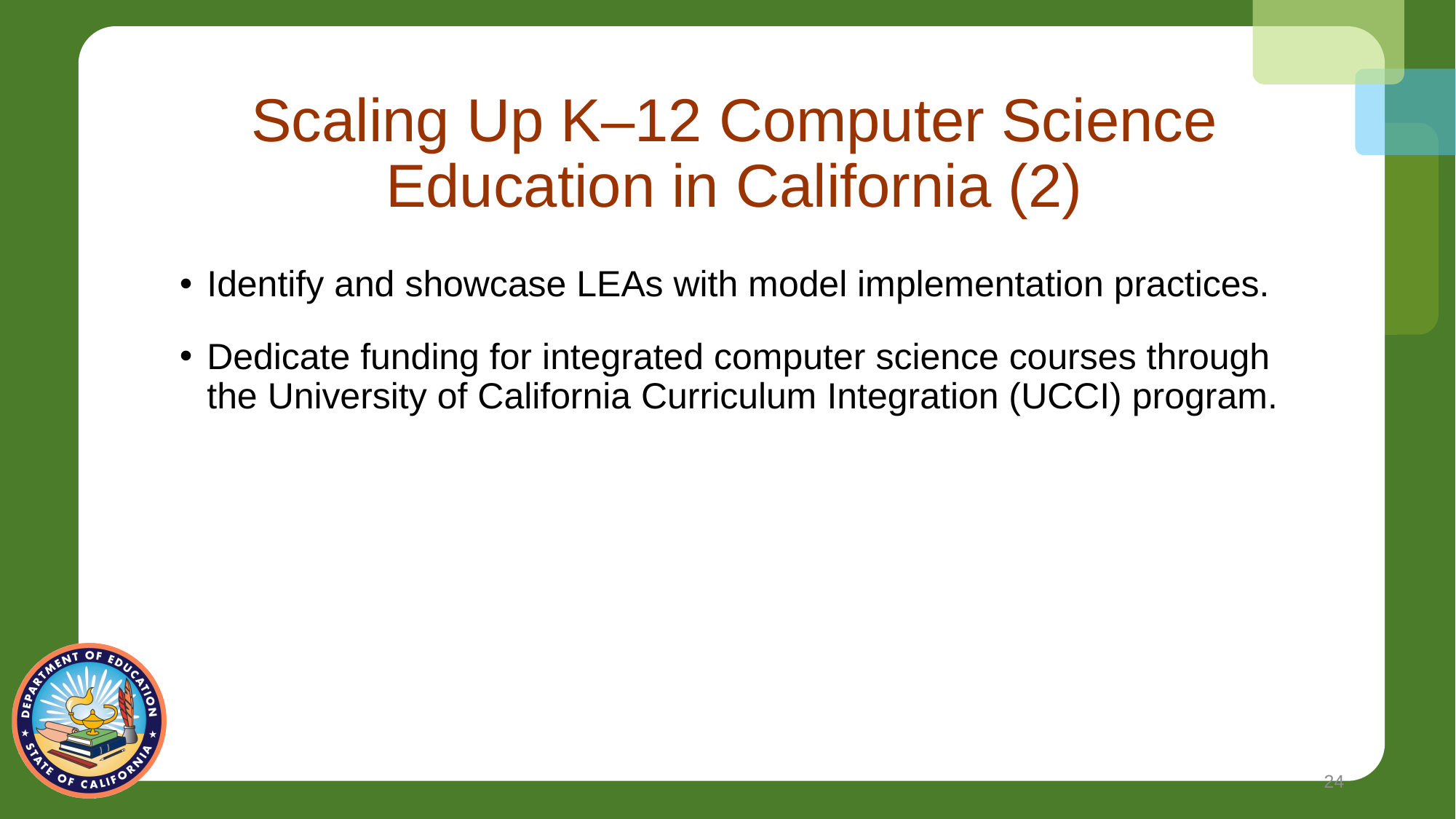

# Scaling Up K–12 Computer Science Education in California (2)
Identify and showcase LEAs with model implementation practices.
Dedicate funding for integrated computer science courses through the University of California Curriculum Integration (UCCI) program.
24